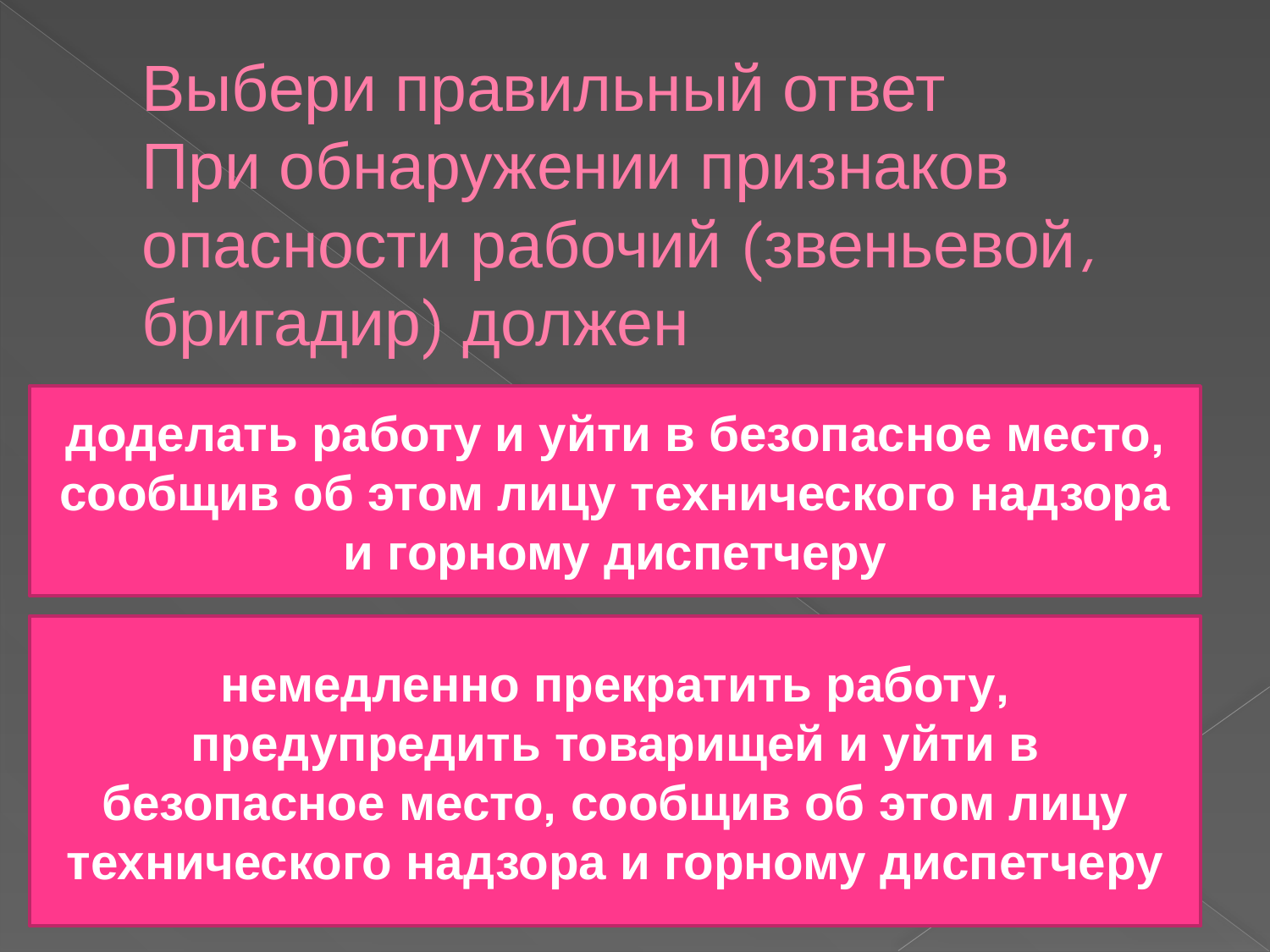

# Выбери правильный ответ При обнаружении признаков опасности рабочий (звеньевой, бригадир) должен
доделать работу и уйти в безопасное место, сообщив об этом лицу технического надзора и горному диспетчеру
немедленно прекратить работу, предупредить товарищей и уйти в безопасное место, сообщив об этом лицу технического надзора и горному диспетчеру